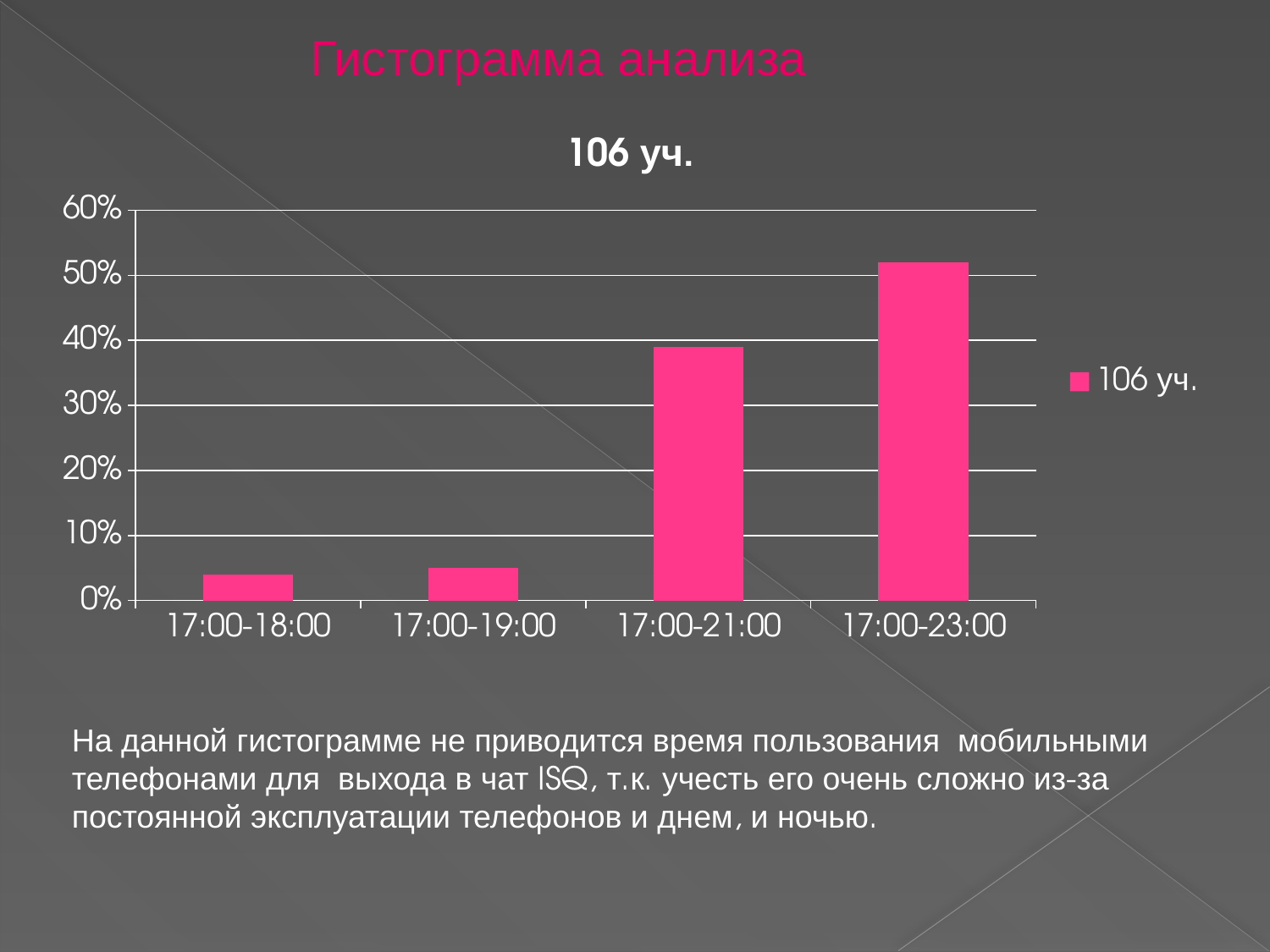

Гистограмма анализа

### Chart:

| Category | 106 уч. |
|---|---|
| 17:00-18:00 | 0.04000000000000011 |
| 17:00-19:00 | 0.050000000000000114 |
| 17:00-21:00 | 0.39000000000000123 |
| 17:00-23:00 | 0.52 |
На данной гистограмме не приводится время пользования  мобильными телефонами для  выхода в чат ISQ, т.к. учесть его очень сложно из-за постоянной эксплуатации телефонов и днем, и ночью.